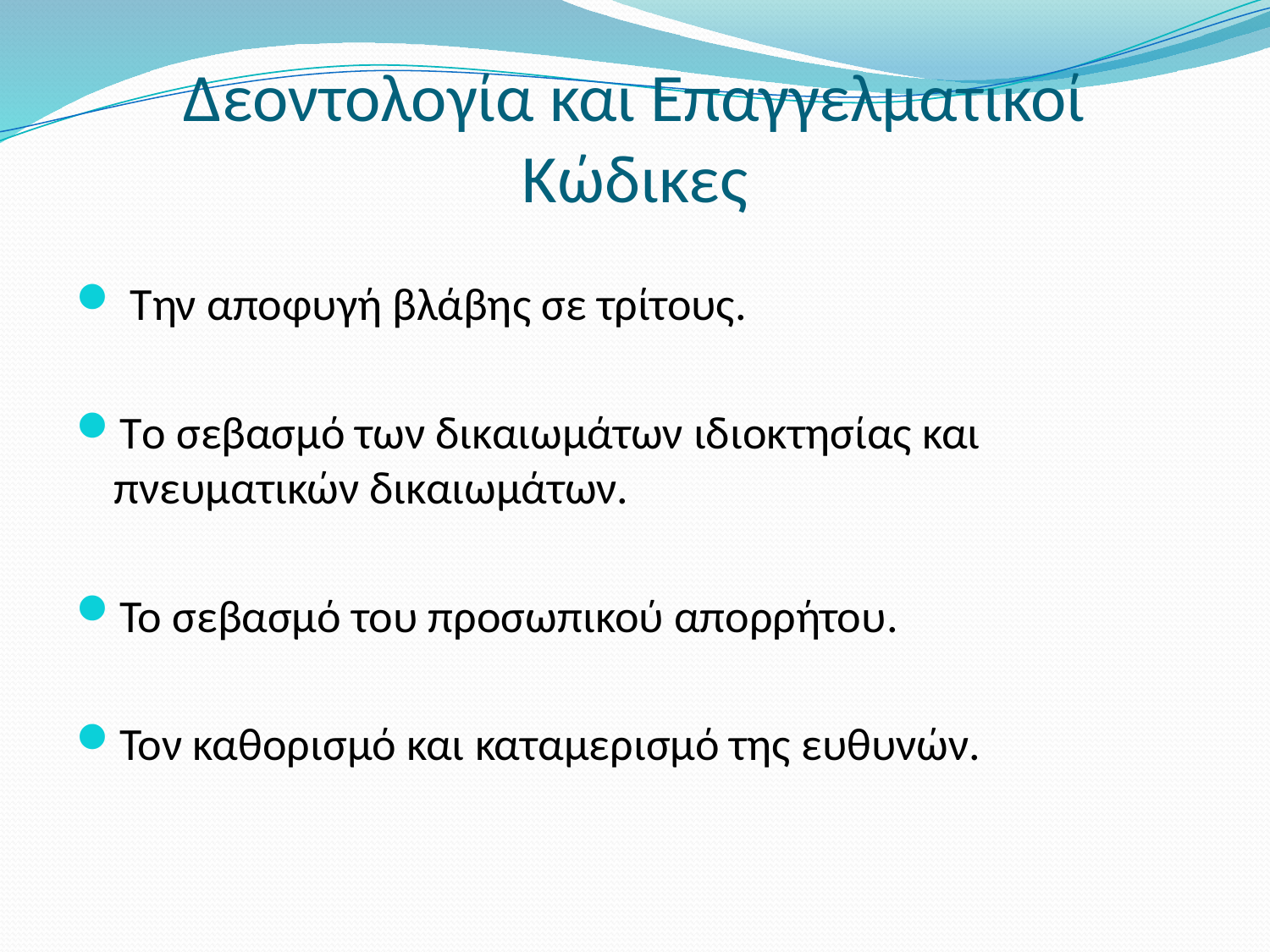

# Δεοντολογία και Επαγγελματικοί Κώδικες
 Tην αποφυγή βλάβης σε τρίτους.

Tο σεβασμό των δικαιωμάτων ιδιοκτησίας και πνευματικών δικαιωμάτων.

Το σεβασμό του προσωπικού απορρήτου.

Τον καθορισμό και καταμερισμό της ευθυνών.